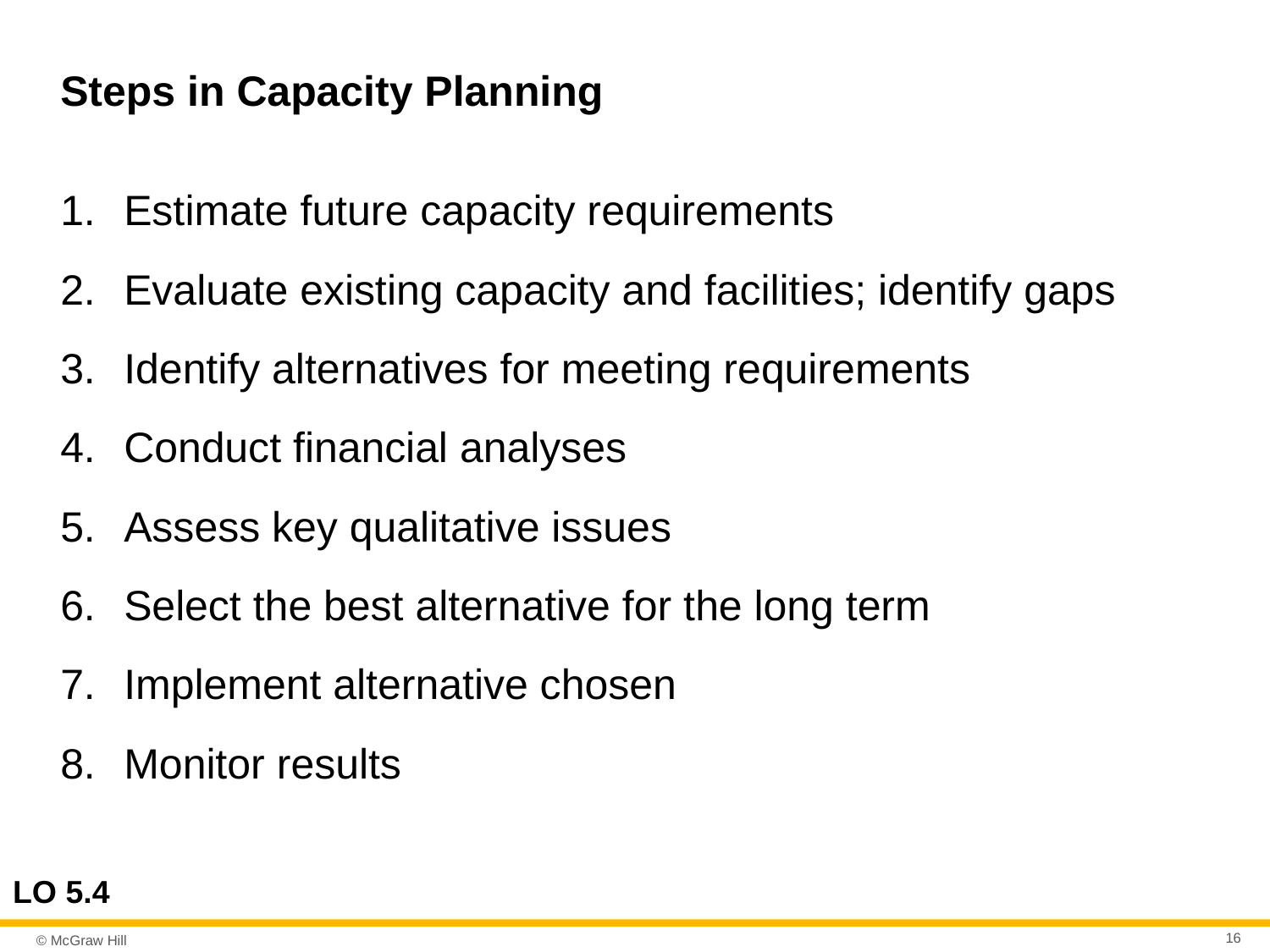

# Steps in Capacity Planning
Estimate future capacity requirements
Evaluate existing capacity and facilities; identify gaps
Identify alternatives for meeting requirements
Conduct financial analyses
Assess key qualitative issues
Select the best alternative for the long term
Implement alternative chosen
Monitor results
LO 5.4